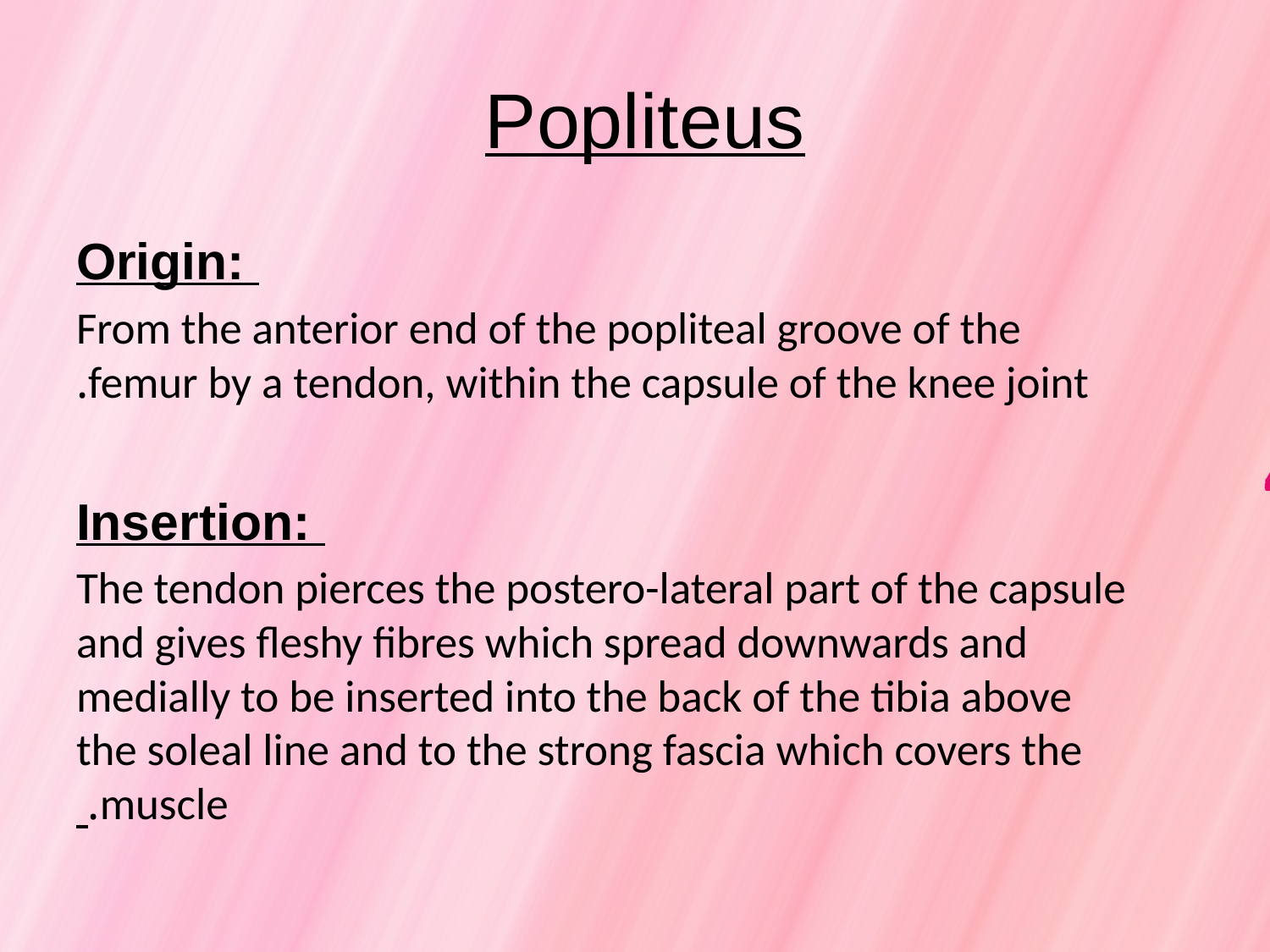

# Popliteus
Origin:
From the anterior end of the popliteal groove of the femur by a tendon, within the capsule of the knee joint.

Insertion:
The tendon pierces the postero-lateral part of the capsule and gives fleshy fibres which spread downwards and medially to be inserted into the back of the tibia above the soleal line and to the strong fascia which covers the muscle.